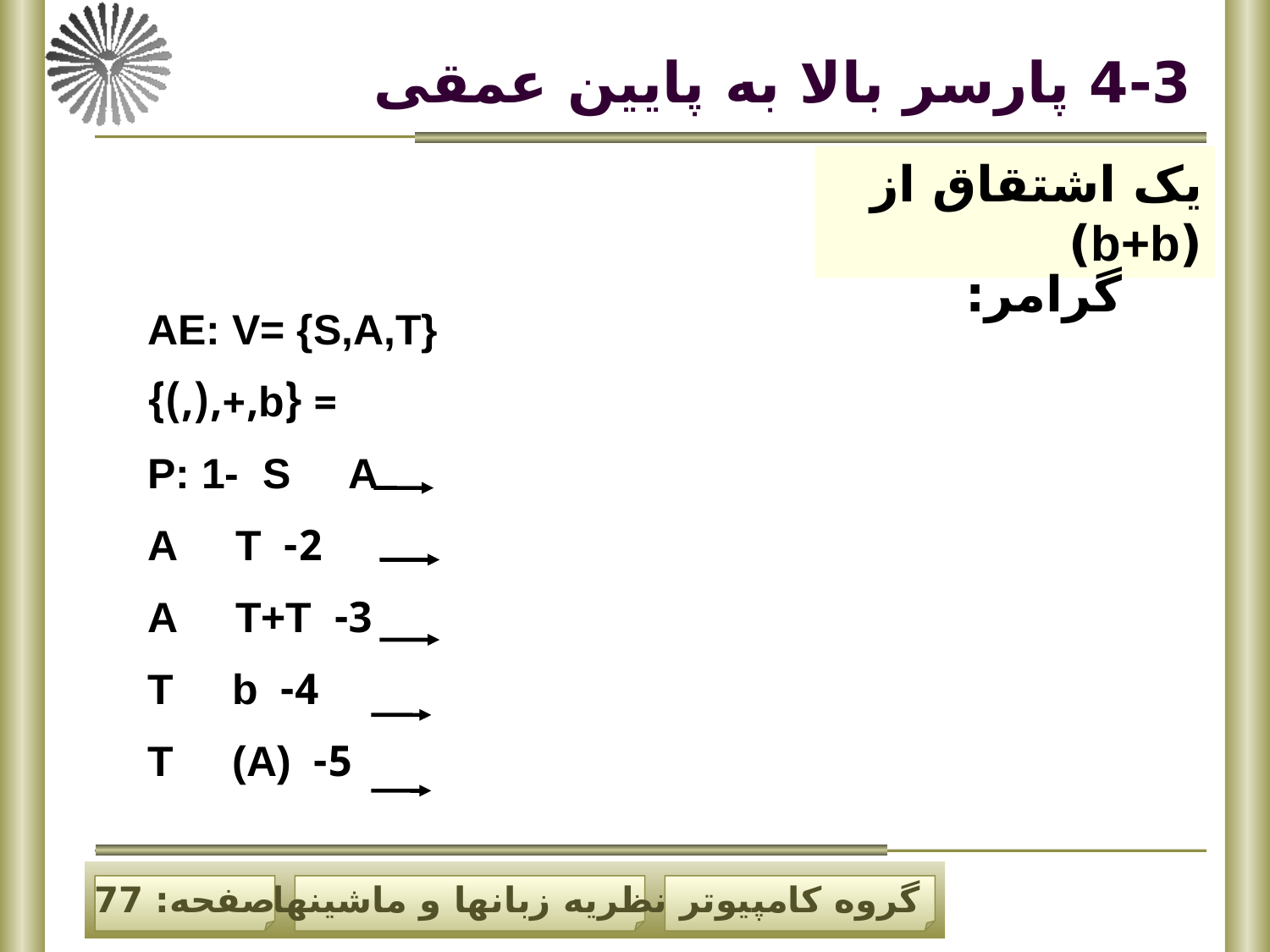

# 4-3 پارسر بالا به پایین عمقی
یک اشتقاق از (b+b)
گرامر:
AE: V= {S,A,T}
          = {b,+,(,)}
       P: 1-  S     A
            2-  A     T
            3-  A     T+T
            4-  T     b
            5-  T     (A)